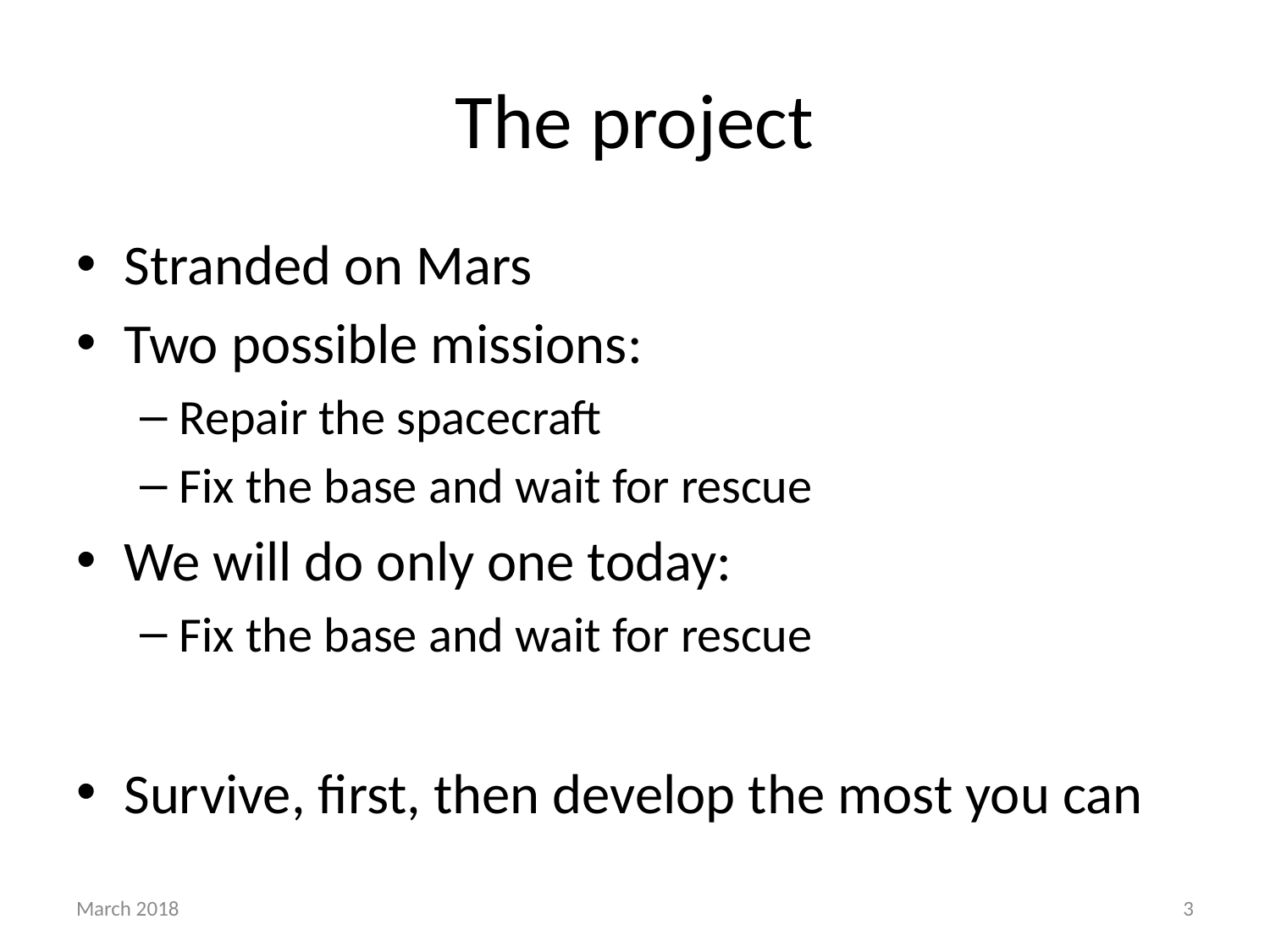

# The project
Stranded on Mars
Two possible missions:
Repair the spacecraft
Fix the base and wait for rescue
We will do only one today:
Fix the base and wait for rescue

Survive, first, then develop the most you can

March 2018
3